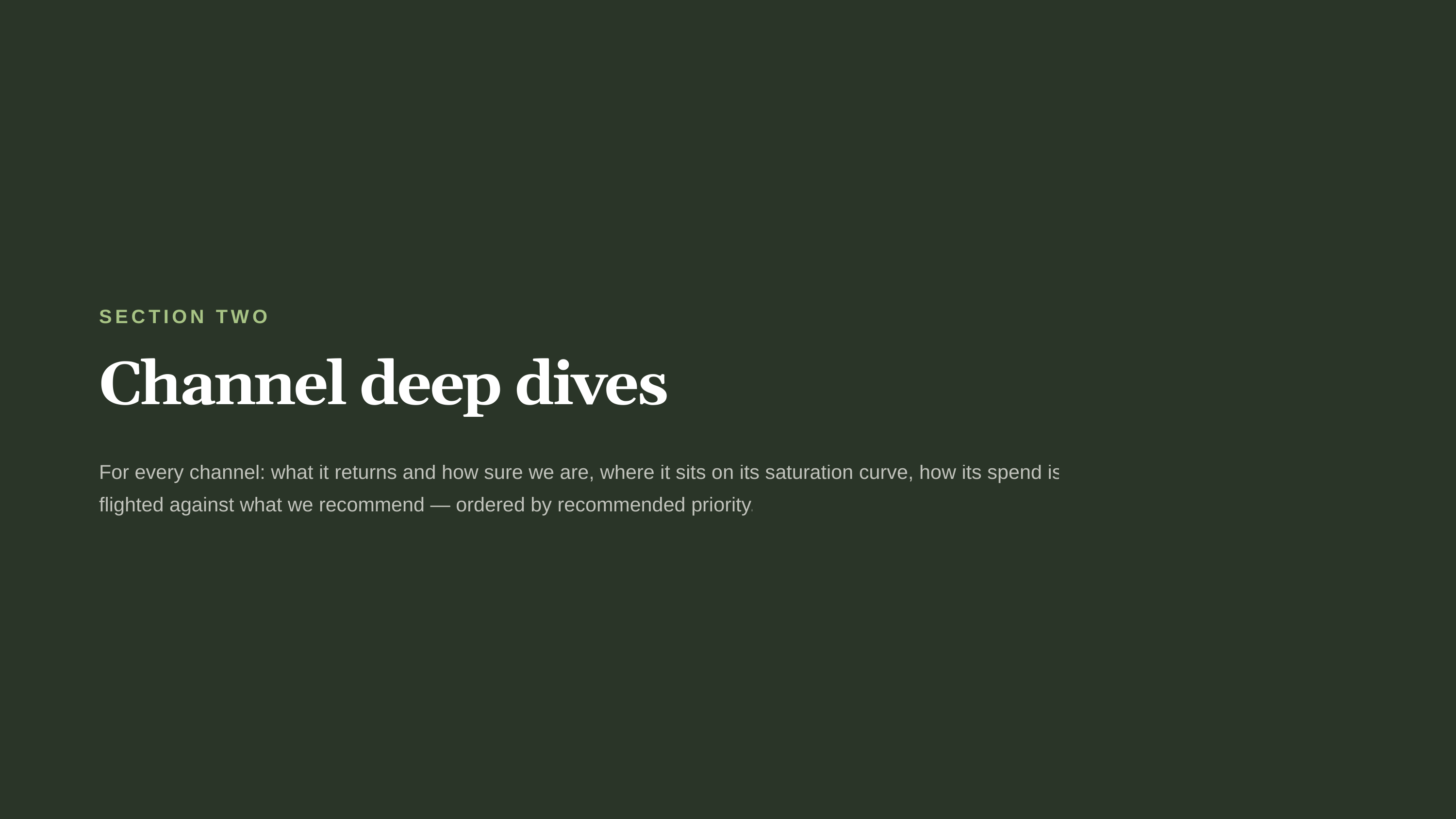

SECTION TWO
Channel deep dives
For every channel: what it returns and how sure we are, where it sits on its saturation curve, how its spend is flighted against what we recommend — ordered by recommended priority.